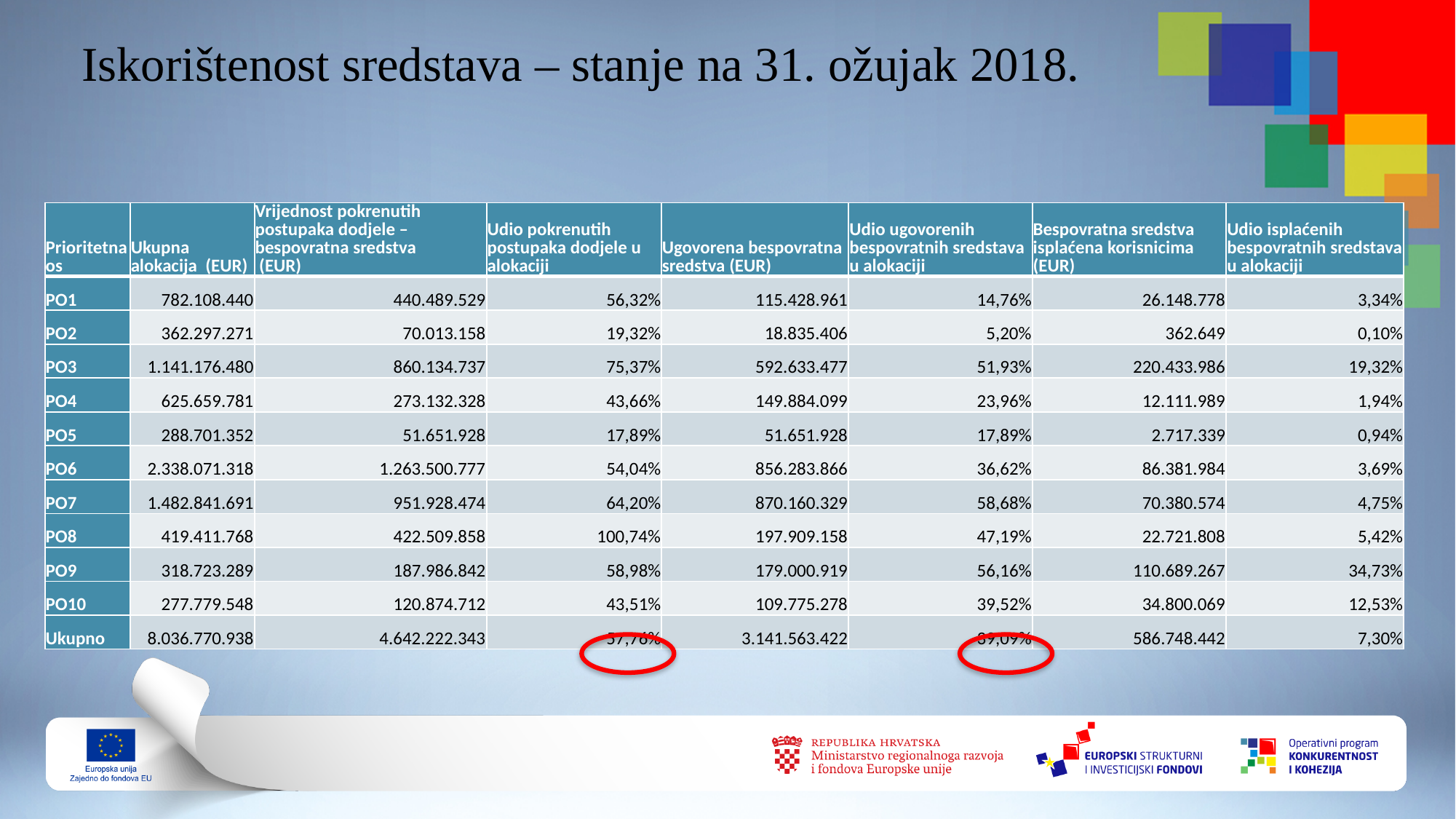

# Iskorištenost sredstava – stanje na 31. ožujak 2018.
| Prioritetna os | Ukupna alokacija (EUR) | Vrijednost pokrenutih postupaka dodjele – bespovratna sredstva (EUR) | Udio pokrenutih postupaka dodjele u alokaciji | Ugovorena bespovratna sredstva (EUR) | Udio ugovorenih bespovratnih sredstava u alokaciji | Bespovratna sredstva isplaćena korisnicima (EUR) | Udio isplaćenih bespovratnih sredstava u alokaciji |
| --- | --- | --- | --- | --- | --- | --- | --- |
| PO1 | 782.108.440 | 440.489.529 | 56,32% | 115.428.961 | 14,76% | 26.148.778 | 3,34% |
| PO2 | 362.297.271 | 70.013.158 | 19,32% | 18.835.406 | 5,20% | 362.649 | 0,10% |
| PO3 | 1.141.176.480 | 860.134.737 | 75,37% | 592.633.477 | 51,93% | 220.433.986 | 19,32% |
| PO4 | 625.659.781 | 273.132.328 | 43,66% | 149.884.099 | 23,96% | 12.111.989 | 1,94% |
| PO5 | 288.701.352 | 51.651.928 | 17,89% | 51.651.928 | 17,89% | 2.717.339 | 0,94% |
| PO6 | 2.338.071.318 | 1.263.500.777 | 54,04% | 856.283.866 | 36,62% | 86.381.984 | 3,69% |
| PO7 | 1.482.841.691 | 951.928.474 | 64,20% | 870.160.329 | 58,68% | 70.380.574 | 4,75% |
| PO8 | 419.411.768 | 422.509.858 | 100,74% | 197.909.158 | 47,19% | 22.721.808 | 5,42% |
| PO9 | 318.723.289 | 187.986.842 | 58,98% | 179.000.919 | 56,16% | 110.689.267 | 34,73% |
| PO10 | 277.779.548 | 120.874.712 | 43,51% | 109.775.278 | 39,52% | 34.800.069 | 12,53% |
| Ukupno | 8.036.770.938 | 4.642.222.343 | 57,76% | 3.141.563.422 | 39,09% | 586.748.442 | 7,30% |